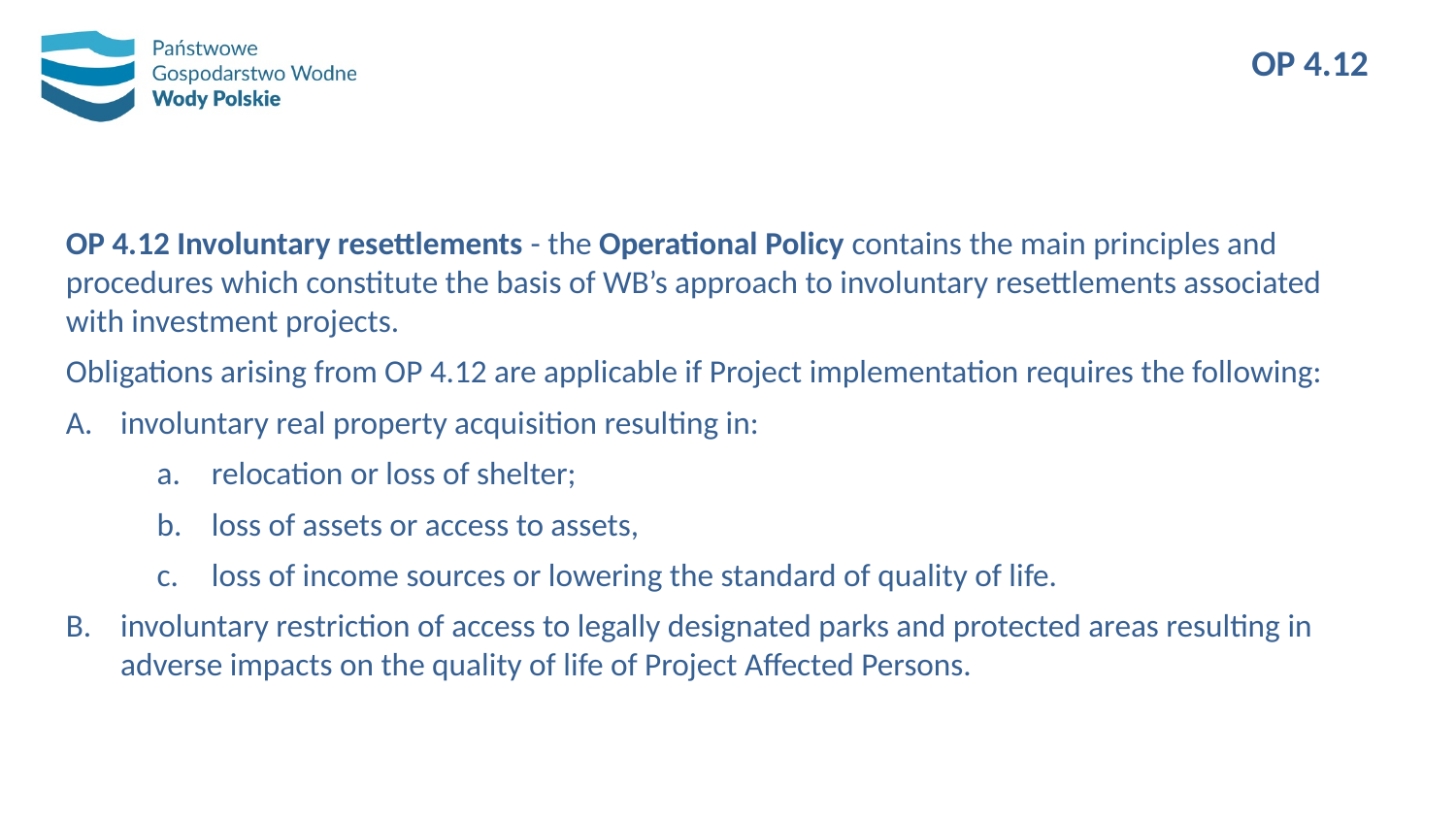

# OP 4.12

OP 4.12 Involuntary resettlements - the Operational Policy contains the main principles and procedures which constitute the basis of WB’s approach to involuntary resettlements associated with investment projects.
Obligations arising from OP 4.12 are applicable if Project implementation requires the following:
involuntary real property acquisition resulting in:
relocation or loss of shelter;
loss of assets or access to assets,
loss of income sources or lowering the standard of quality of life.
involuntary restriction of access to legally designated parks and protected areas resulting in adverse impacts on the quality of life of Project Affected Persons.